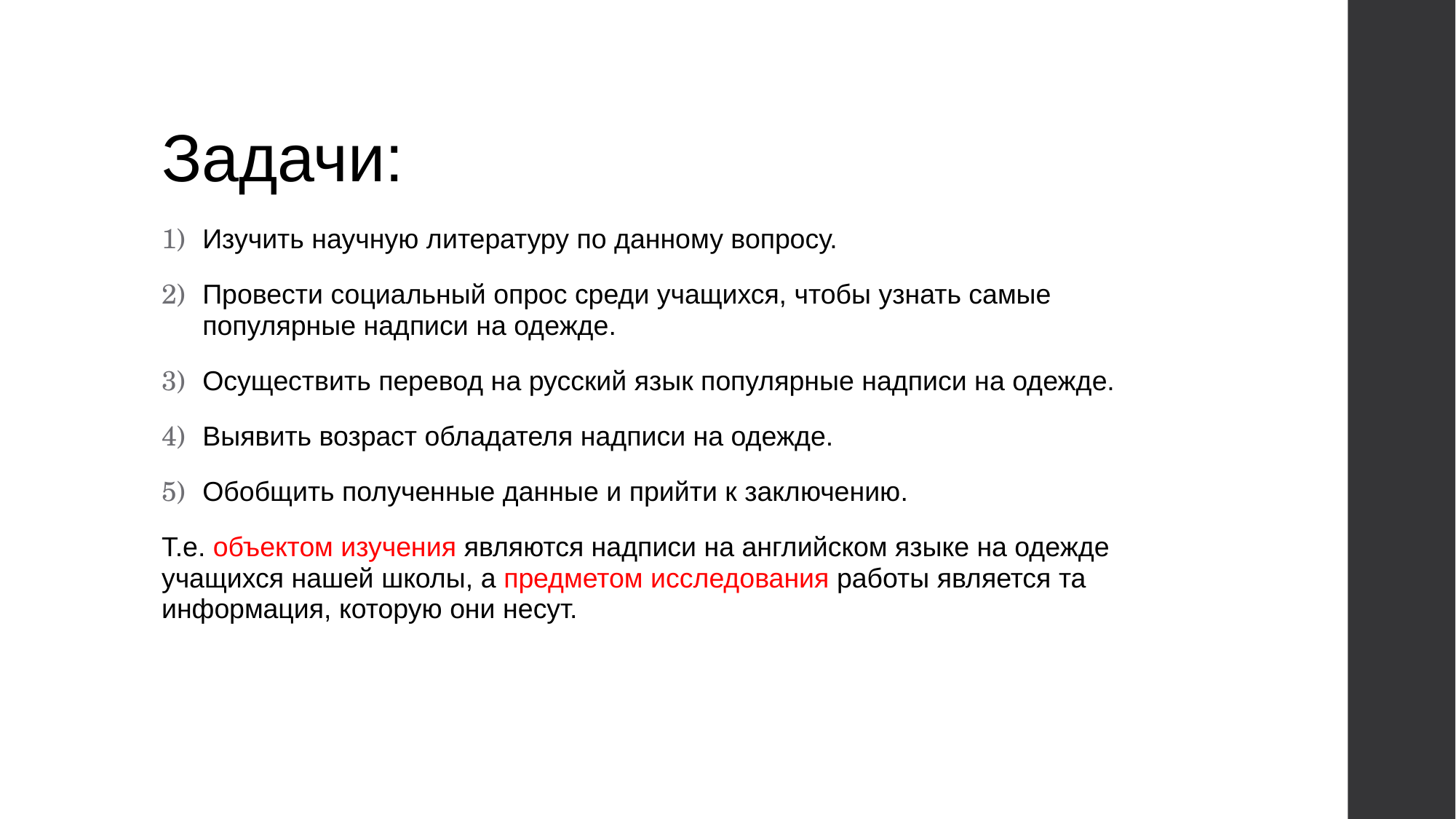

# Задачи:
Изучить научную литературу по данному вопросу.
Провести социальный опрос среди учащихся, чтобы узнать самые популярные надписи на одежде.
Осуществить перевод на русский язык популярные надписи на одежде.
Выявить возраст обладателя надписи на одежде.
Обобщить полученные данные и прийти к заключению.
Т.е. объектом изучения являются надписи на английском языке на одежде учащихся нашей школы, а предметом исследования работы является та информация, которую они несут.